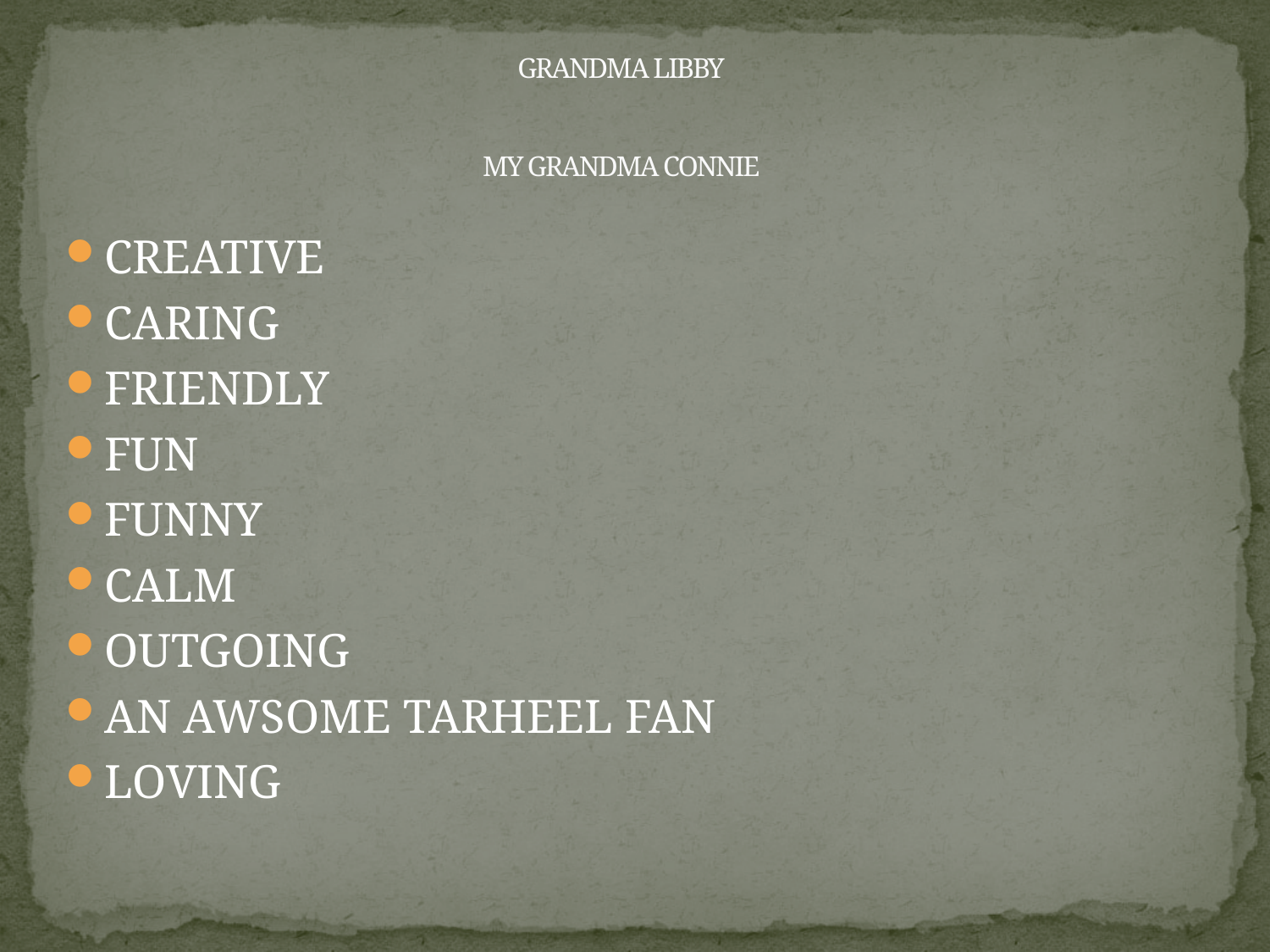

# GRANDMA LIBBY MY GRANDMA CONNIE
CREATIVE
CARING
FRIENDLY
FUN
FUNNY
CALM
OUTGOING
AN AWSOME TARHEEL FAN
LOVING